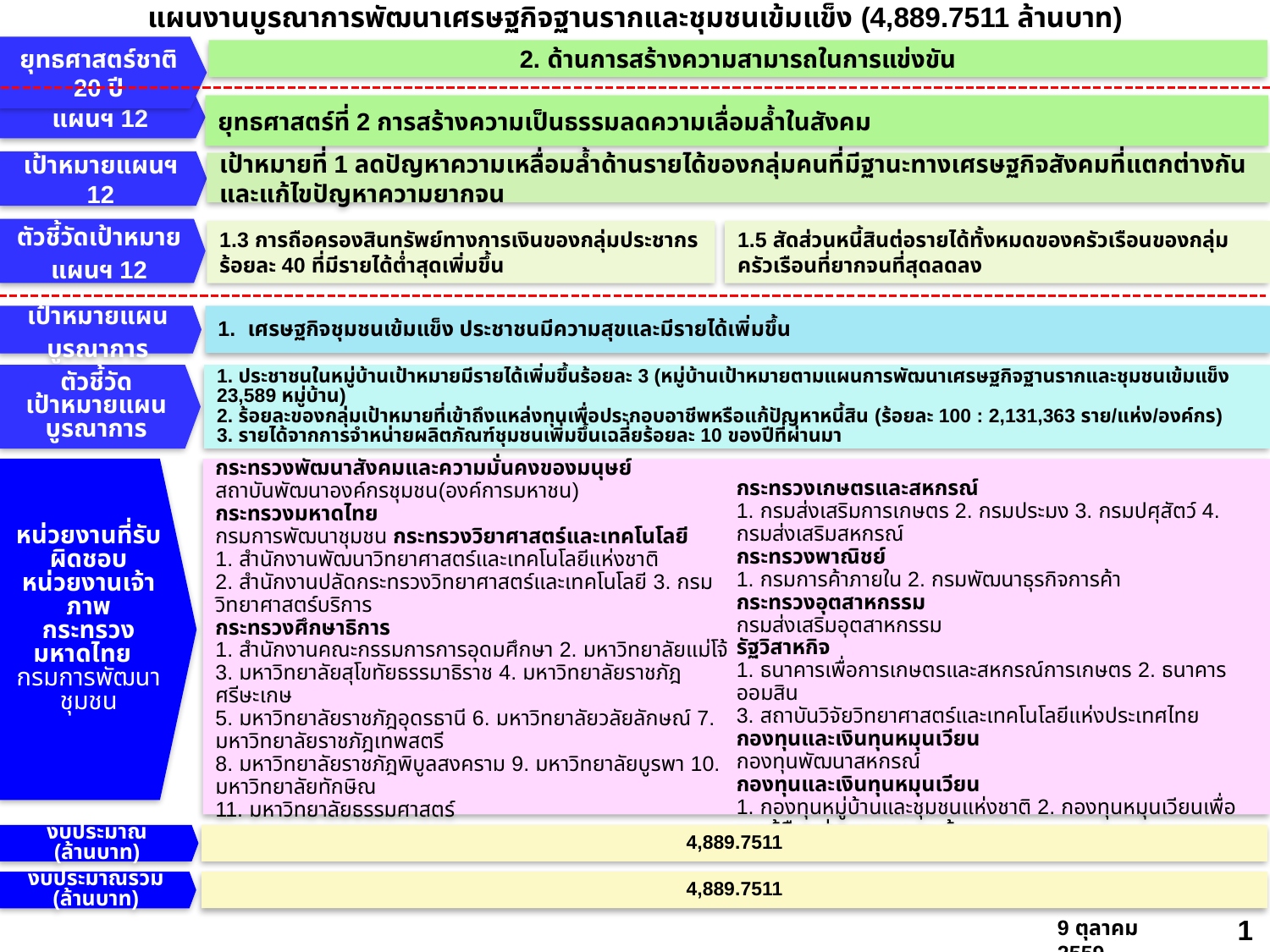

แผนงานบูรณาการพัฒนาเศรษฐกิจฐานรากและชุมชนเข้มแข็ง (4,889.7511 ล้านบาท)
ยุทธศาสตร์ชาติ 20 ปี
2. ด้านการสร้างความสามารถในการแข่งขัน
ยุทธศาสตร์ที่ 2 การสร้างความเป็นธรรมลดความเลื่อมล้ำในสังคม
แผนฯ 12
เป้าหมายแผนฯ 12
เป้าหมายที่ 1 ลดปัญหาความเหลื่อมล้ำด้านรายได้ของกลุ่มคนที่มีฐานะทางเศรษฐกิจสังคมที่แตกต่างกัน และแก้ไขปัญหาความยากจน
ตัวชี้วัดเป้าหมาย
แผนฯ 12
1.3 การถือครองสินทรัพย์ทางการเงินของกลุ่มประชากรร้อยละ 40 ที่มีรายได้ต่ำสุดเพิ่มขึ้น
1.5 สัดส่วนหนี้สินต่อรายได้ทั้งหมดของครัวเรือนของกลุ่มครัวเรือนที่ยากจนที่สุดลดลง
เป้าหมายแผนบูรณาการ
1.  เศรษฐกิจชุมชนเข้มแข็ง ประชาชนมีความสุขและมีรายได้เพิ่มขึ้น
ตัวชี้วัด
เป้าหมายแผน
บูรณาการ
1. ประชาชนในหมู่บ้านเป้าหมายมีรายได้เพิ่มขึ้นร้อยละ 3 (หมู่บ้านเป้าหมายตามแผนการพัฒนาเศรษฐกิจฐานรากและชุมชนเข้มแข็ง 23,589 หมู่บ้าน)
2. ร้อยละของกลุ่มเป้าหมายที่เข้าถึงแหล่งทุนเพื่อประกอบอาชีพหรือแก้ปัญหาหนี้สิน (ร้อยละ 100 : 2,131,363 ราย/แห่ง/องค์กร)
3. รายได้จากการจำหน่ายผลิตภัณฑ์ชุมชนเพิ่มขึ้นเฉลี่ยร้อยละ 10 ของปีที่ผ่านมา
หน่วยงานที่รับผิดชอบ
หน่วยงานเจ้าภาพ
กระทรวงมหาดไทย
กรมการพัฒนาชุมชน

กระทรวงพัฒนาสังคมและความมั่นคงของมนุษย์
สถาบันพัฒนาองค์กรชุมชน(องค์การมหาชน)
กระทรวงมหาดไทย
กรมการพัฒนาชุมชน กระทรวงวิยาศาสตร์และเทคโนโลยี
1. สำนักงานพัฒนาวิทยาศาสตร์และเทคโนโลยีแห่งชาติ
2. สำนักงานปลัดกระทรวงวิทยาศาสตร์และเทคโนโลยี 3. กรมวิทยาศาสตร์บริการ
กระทรวงศึกษาธิการ
1. สำนักงานคณะกรรมการการอุดมศึกษา 2. มหาวิทยาลัยแม่โจ้
3. มหาวิทยาลัยสุโขทัยธรรมาธิราช 4. มหาวิทยาลัยราชภัฎศรีษะเกษ
5. มหาวิทยาลัยราชภัฎอุดรธานี 6. มหาวิทยาลัยวลัยลักษณ์ 7. มหาวิทยาลัยราชภัฎเทพสตรี
8. มหาวิทยาลัยราชภัฎพิบูลสงคราม 9. มหาวิทยาลัยบูรพา 10. มหาวิทยาลัยทักษิณ
11. มหาวิทยาลัยธรรมศาสตร์

กระทรวงเกษตรและสหกรณ์
1. กรมส่งเสริมการเกษตร 2. กรมประมง 3. กรมปศุสัตว์ 4. กรมส่งเสริมสหกรณ์
กระทรวงพาณิชย์
1. กรมการค้าภายใน 2. กรมพัฒนาธุรกิจการค้า
กระทรวงอุตสาหกรรม
กรมส่งเสริมอุตสาหกรรม
รัฐวิสาหกิจ
1. ธนาคารเพื่อการเกษตรและสหกรณ์การเกษตร 2. ธนาคารออมสิน
3. สถาบันวิจัยวิทยาศาสตร์และเทคโนโลยีแห่งประเทศไทย
กองทุนและเงินทุนหมุนเวียน
กองทุนพัฒนาสหกรณ์
กองทุนและเงินทุนหมุนเวียน
1. กองทุนหมู่บ้านและชุมชนแห่งชาติ 2. กองทุนหมุนเวียนเพื่อการกู้ยืมแก่เกษตรกรและผู้ยากจน
งบประมาณ
(ล้านบาท)
4,889.7511
งบประมาณรวม
(ล้านบาท)
4,889.7511
14
9 ตุลาคม 2559